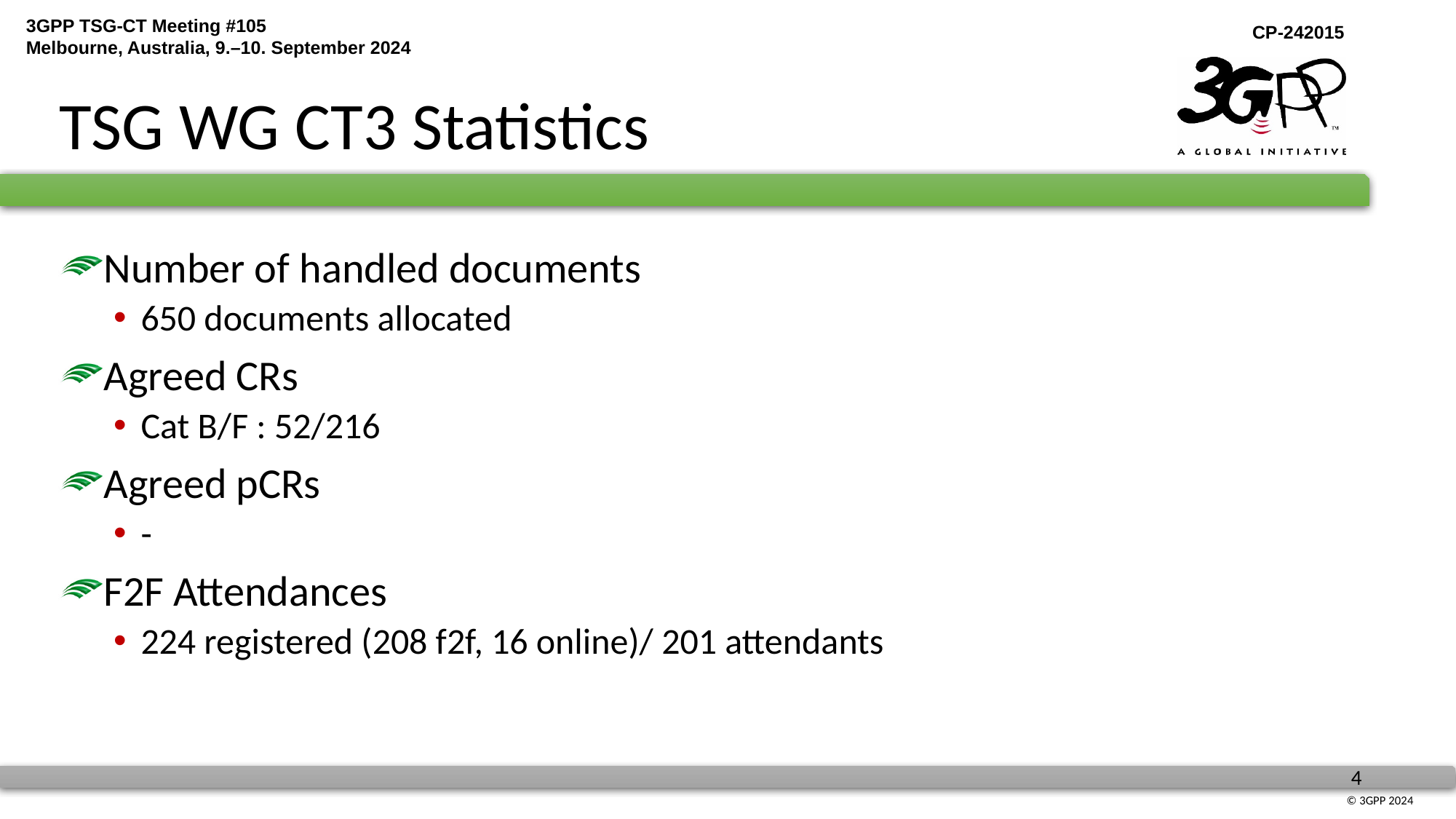

# TSG WG CT3 Statistics
Number of handled documents
650 documents allocated
Agreed CRs
Cat B/F : 52/216
Agreed pCRs
-
F2F Attendances
224 registered (208 f2f, 16 online)/ 201 attendants